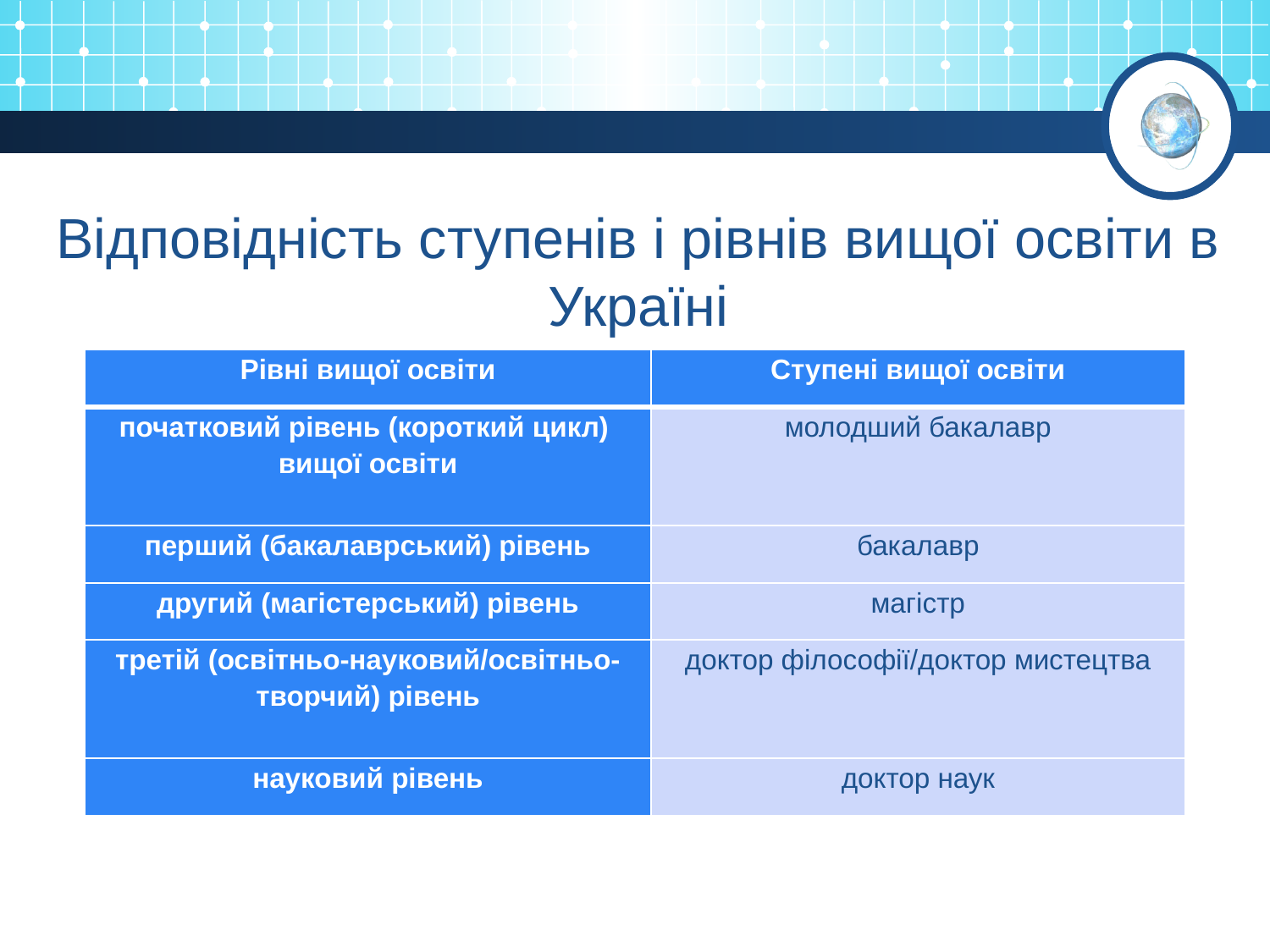

Відповідність ступенів і рівнів вищої освіти в Україні
| Рівні вищої освіти | Ступені вищої освіти |
| --- | --- |
| початковий рівень (короткий цикл) вищої освіти | молодший бакалавр |
| перший (бакалаврський) рівень | бакалавр |
| другий (магістерський) рівень | магістр |
| третій (освітньо-науковий/освітньо-творчий) рівень | доктор філософії/доктор мистецтва |
| науковий рівень | доктор наук |